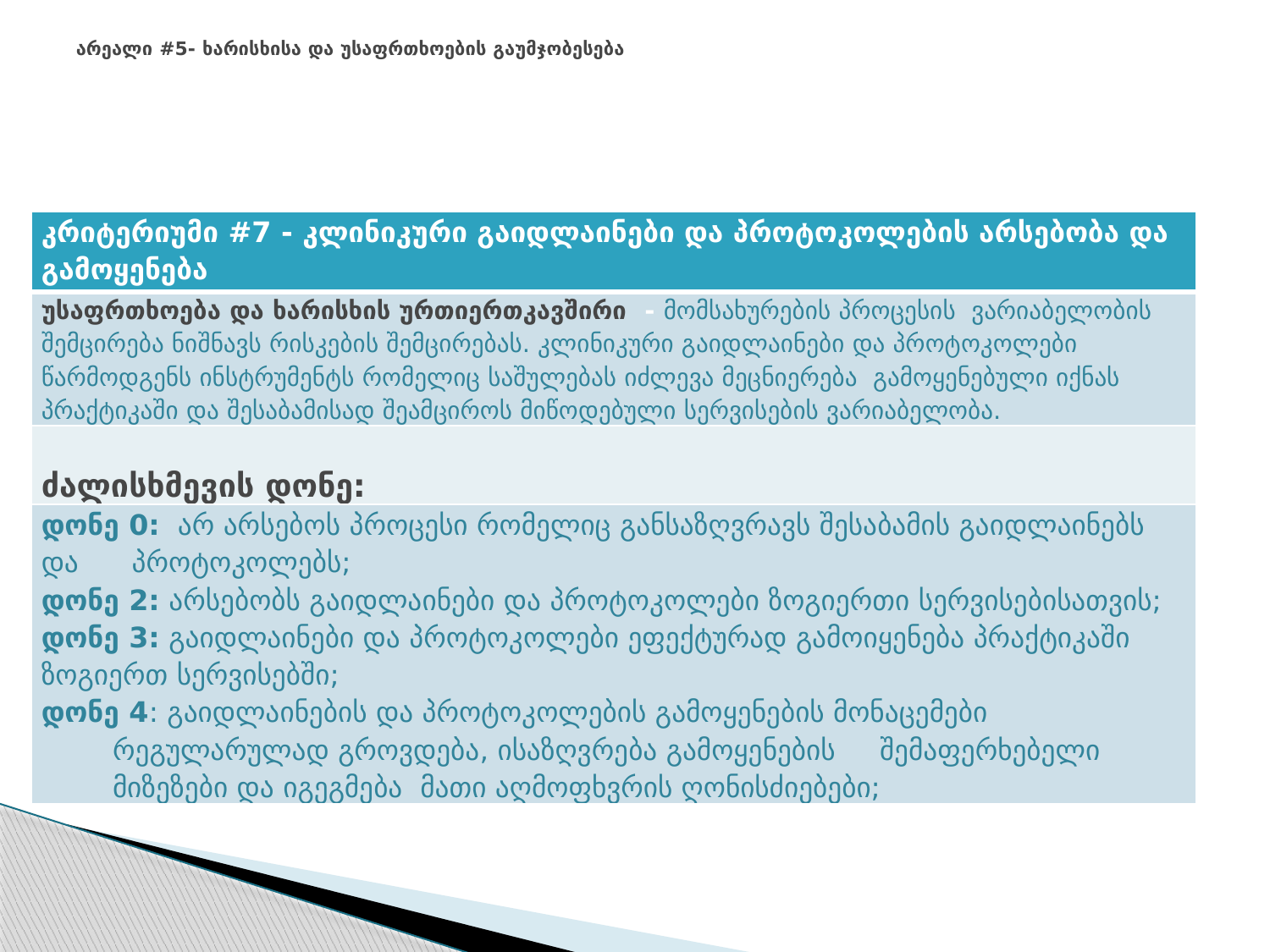

# არეალი #5- ხარისხისა და უსაფრთხოების გაუმჯობესება
| კრიტერიუმი #7 - კლინიკური გაიდლაინები და პროტოკოლების არსებობა და გამოყენება |
| --- |
| უსაფრთხოება და ხარისხის ურთიერთკავშირი - მომსახურების პროცესის ვარიაბელობის შემცირება ნიშნავს რისკების შემცირებას. კლინიკური გაიდლაინები და პროტოკოლები წარმოდგენს ინსტრუმენტს რომელიც საშულებას იძლევა მეცნიერება გამოყენებული იქნას პრაქტიკაში და შესაბამისად შეამციროს მიწოდებული სერვისების ვარიაბელობა. |
| ძალისხმევის დონე: |
| დონე 0: არ არსებოს პროცესი რომელიც განსაზღვრავს შესაბამის გაიდლაინებს და პროტოკოლებს; დონე 2: არსებობს გაიდლაინები და პროტოკოლები ზოგიერთი სერვისებისათვის; დონე 3: გაიდლაინები და პროტოკოლები ეფექტურად გამოიყენება პრაქტიკაში ზოგიერთ სერვისებში; დონე 4: გაიდლაინების და პროტოკოლების გამოყენების მონაცემები რეგულარულად გროვდება, ისაზღვრება გამოყენების შემაფერხებელი მიზეზები და იგეგმება მათი აღმოფხვრის ღონისძიებები; |